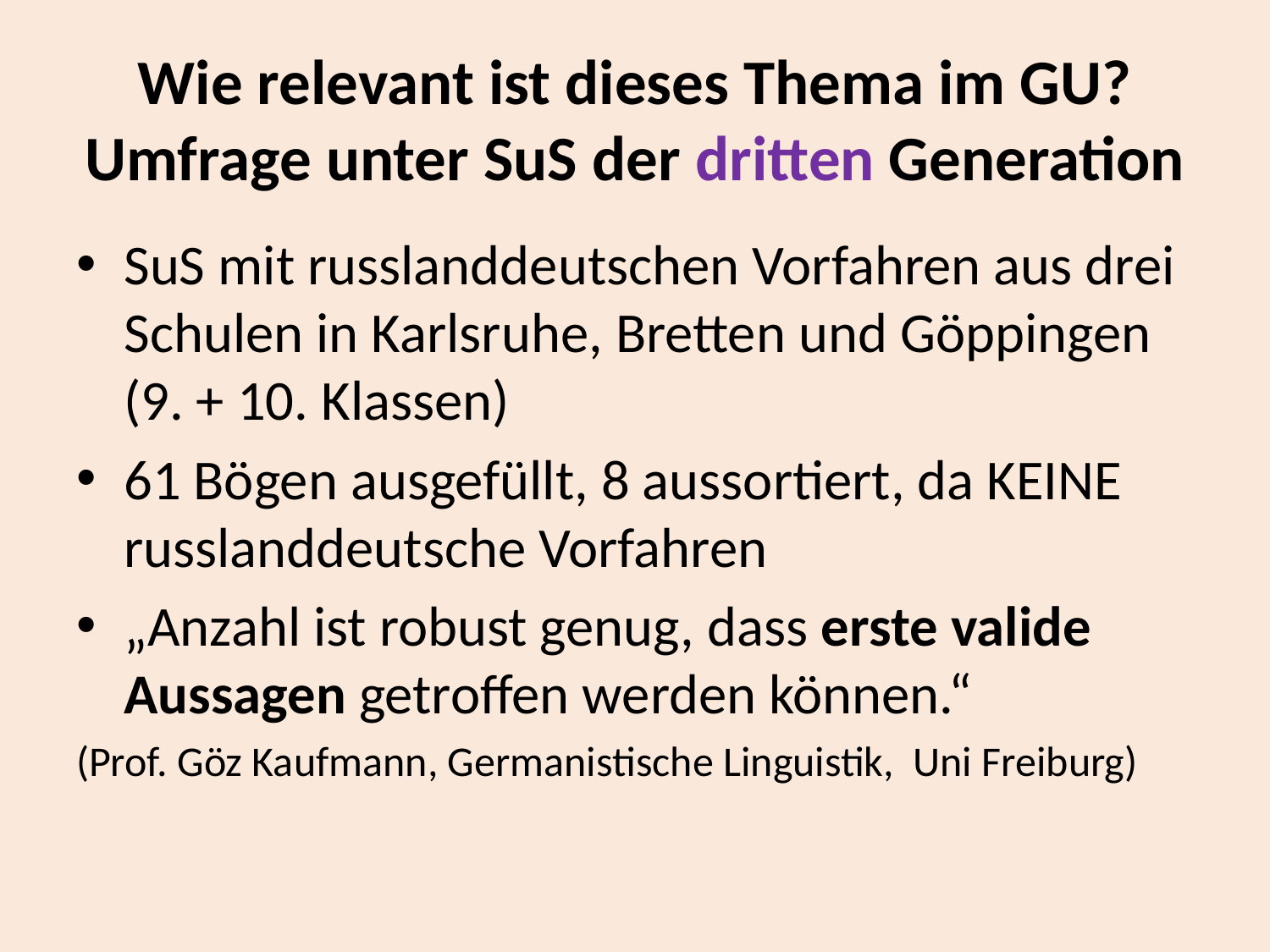

# Wie relevant ist dieses Thema im GU? Umfrage unter SuS der dritten Generation
SuS mit russlanddeutschen Vorfahren aus drei Schulen in Karlsruhe, Bretten und Göppingen (9. + 10. Klassen)
61 Bögen ausgefüllt, 8 aussortiert, da KEINE russlanddeutsche Vorfahren
„Anzahl ist robust genug, dass erste valide Aussagen getroffen werden können.“
(Prof. Göz Kaufmann, Germanistische Linguistik,  Uni Freiburg)